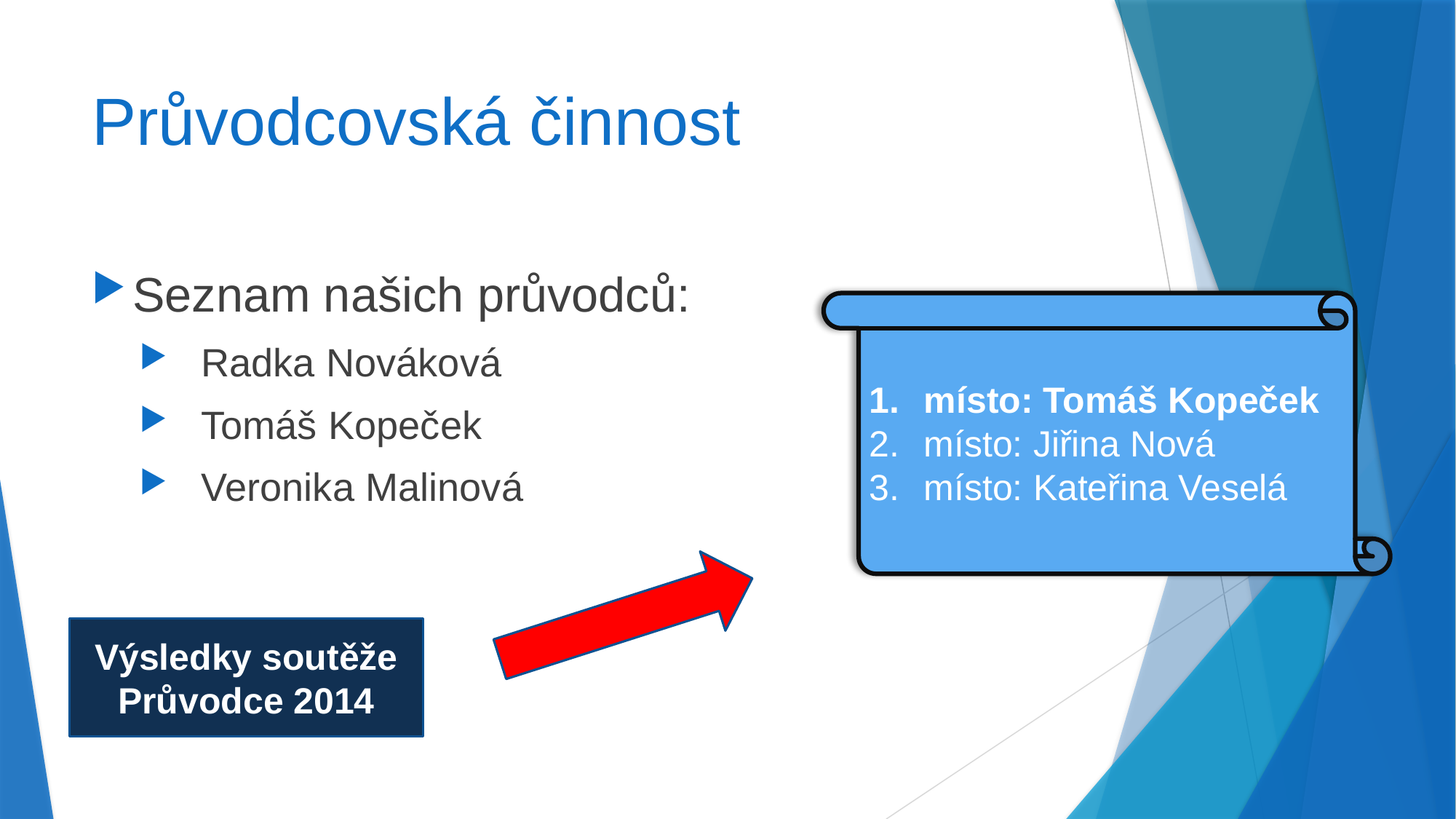

# Průvodcovská činnost
Seznam našich průvodců:
Radka Nováková
Tomáš Kopeček
Veronika Malinová
místo: Tomáš Kopeček
místo: Jiřina Nová
místo: Kateřina Veselá

Výsledky soutěže Průvodce 2014